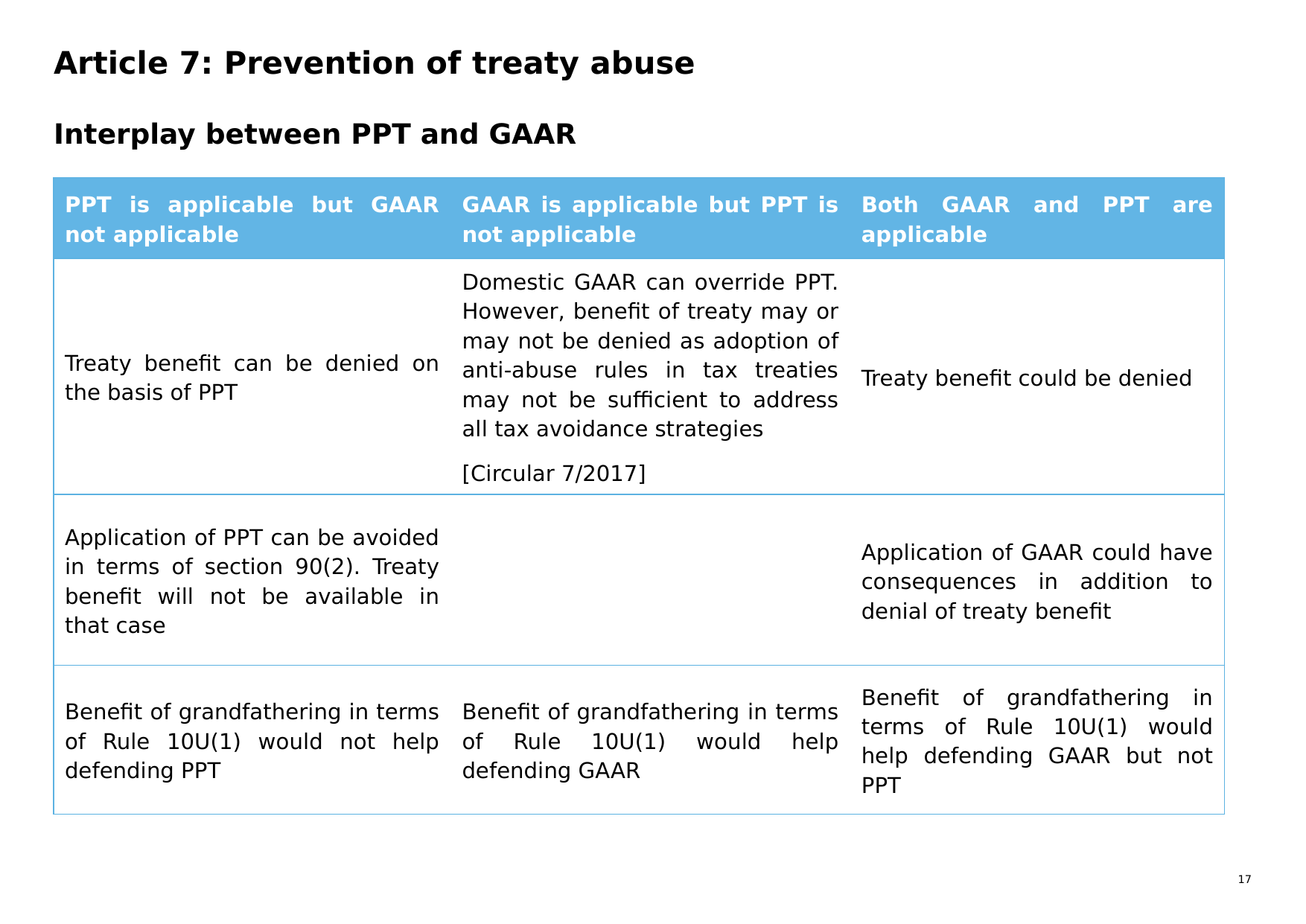

# Article 7: Prevention of treaty abuse
Interplay between PPT and GAAR
| PPT is applicable but GAAR not applicable | GAAR is applicable but PPT is not applicable | Both GAAR and PPT are applicable |
| --- | --- | --- |
| Treaty benefit can be denied on the basis of PPT | Domestic GAAR can override PPT. However, benefit of treaty may or may not be denied as adoption of anti-abuse rules in tax treaties may not be sufficient to address all tax avoidance strategies [Circular 7/2017] | Treaty benefit could be denied |
| Application of PPT can be avoided in terms of section 90(2). Treaty benefit will not be available in that case |  | Application of GAAR could have consequences in addition to denial of treaty benefit |
| Benefit of grandfathering in terms of Rule 10U(1) would not help defending PPT | Benefit of grandfathering in terms of Rule 10U(1) would help defending GAAR | Benefit of grandfathering in terms of Rule 10U(1) would help defending GAAR but not PPT |